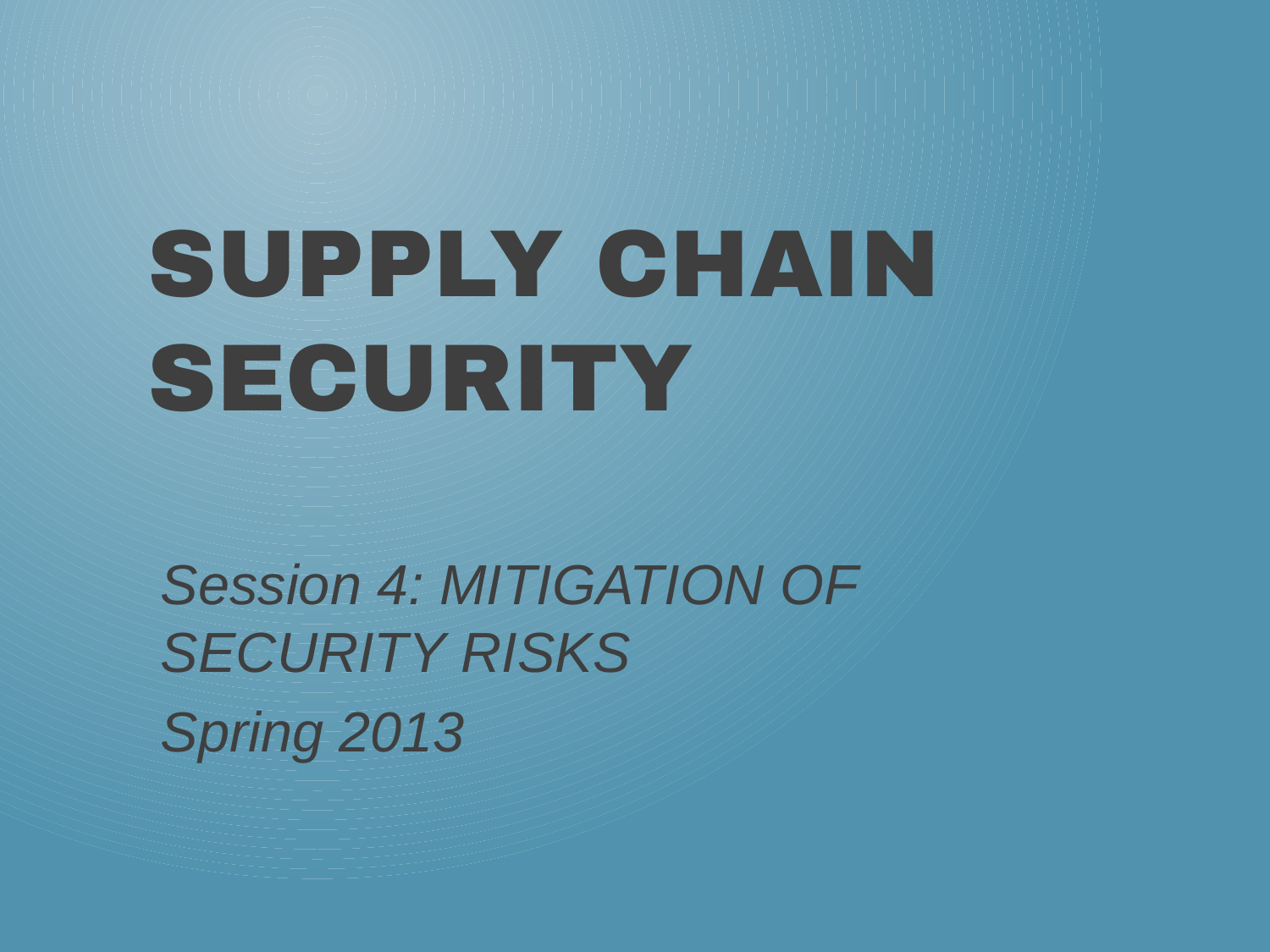

# Supply chain security
Session 4: MITIGATION OF SECURITY RISKS
Spring 2013